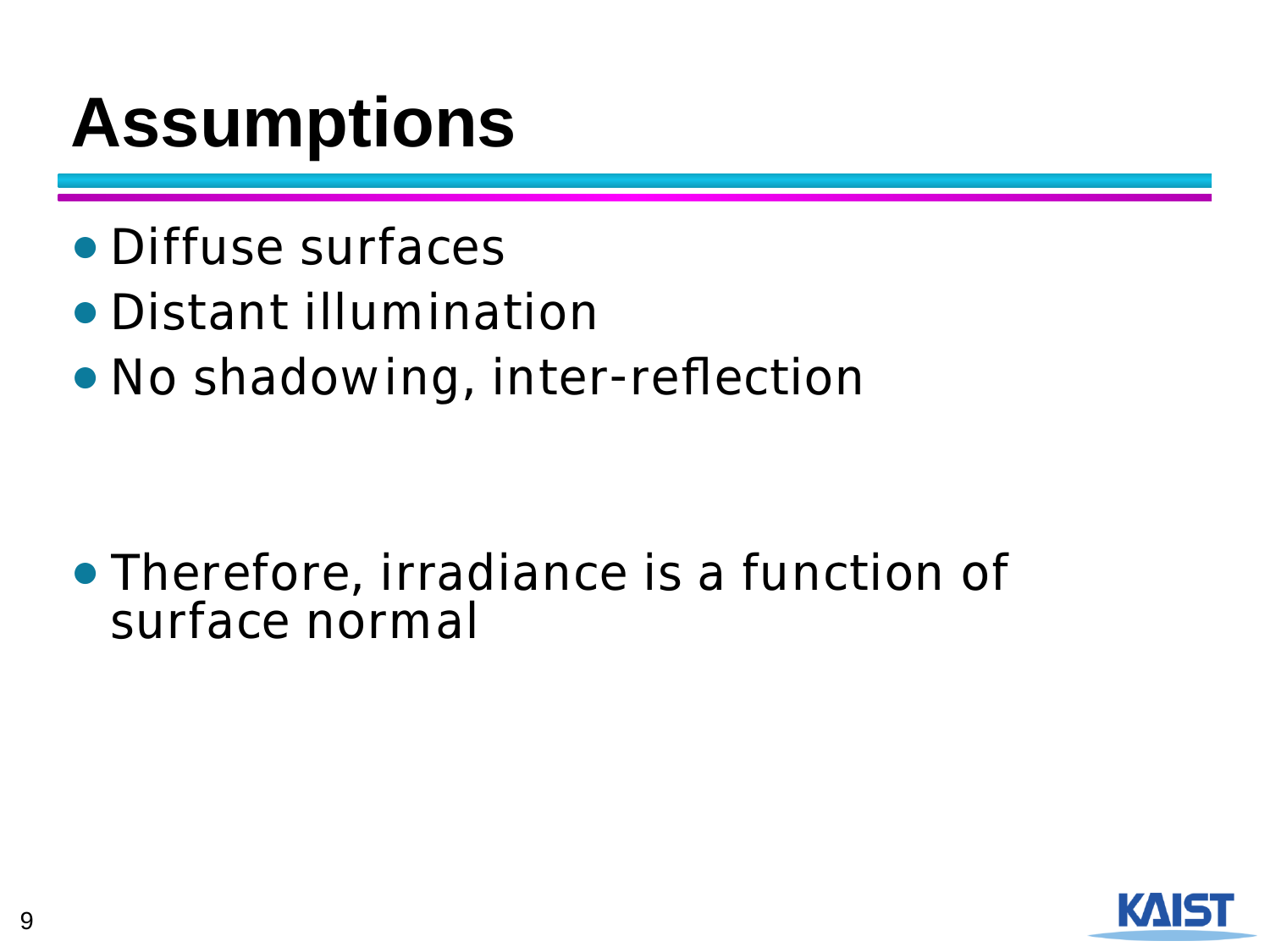

# Assumptions
Diffuse surfaces
Distant illumination
No shadowing, inter-reflection

Therefore, irradiance is a function of surface normal